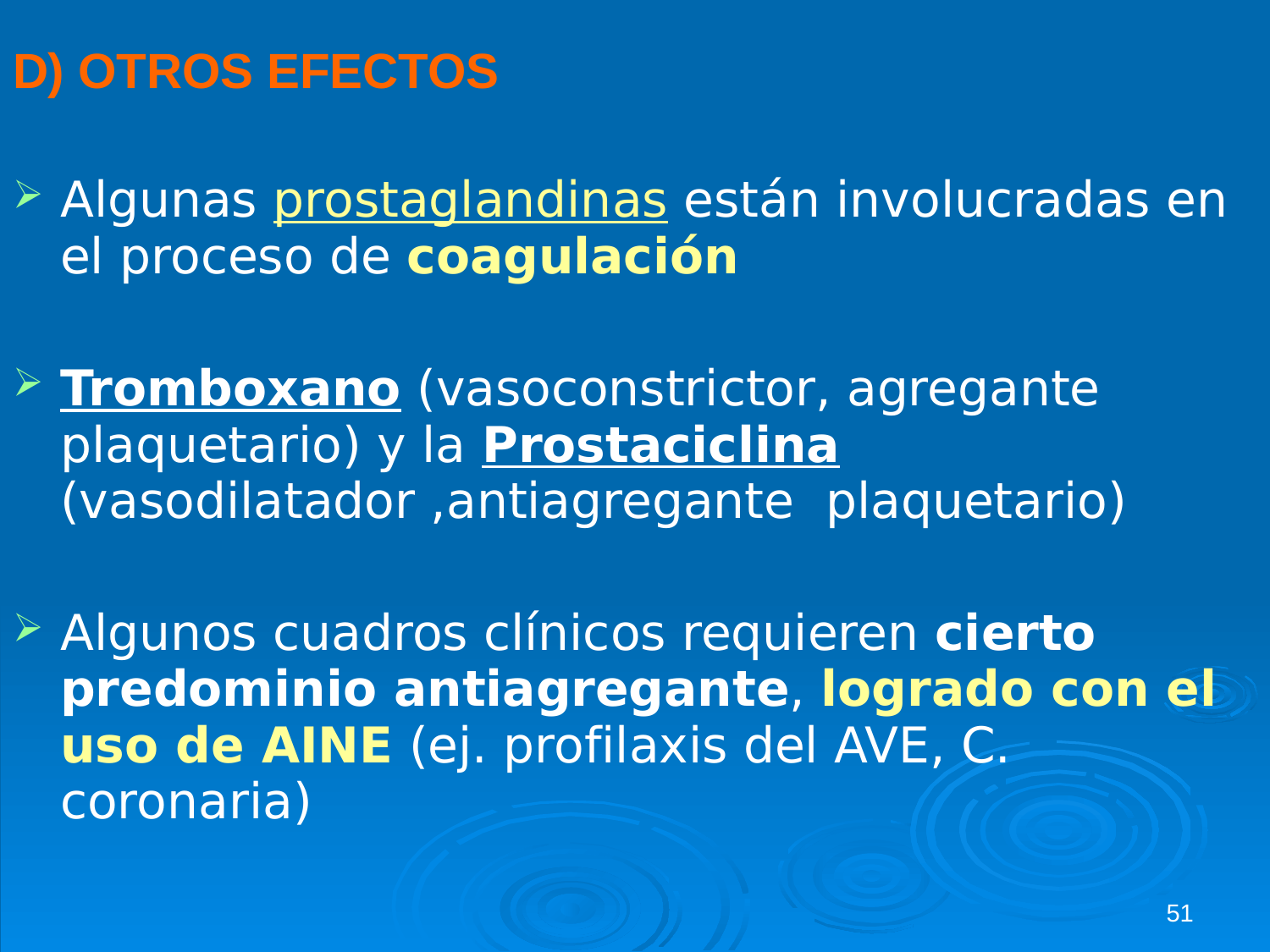

D) OTROS EFECTOS

Algunas prostaglandinas están involucradas en el proceso de coagulación

Tromboxano (vasoconstrictor, agregante plaquetario) y la Prostaciclina (vasodilatador ,antiagregante  plaquetario)

Algunos cuadros clínicos requieren cierto predominio antiagregante, logrado con el uso de AINE (ej. profilaxis del AVE, C. coronaria)

51